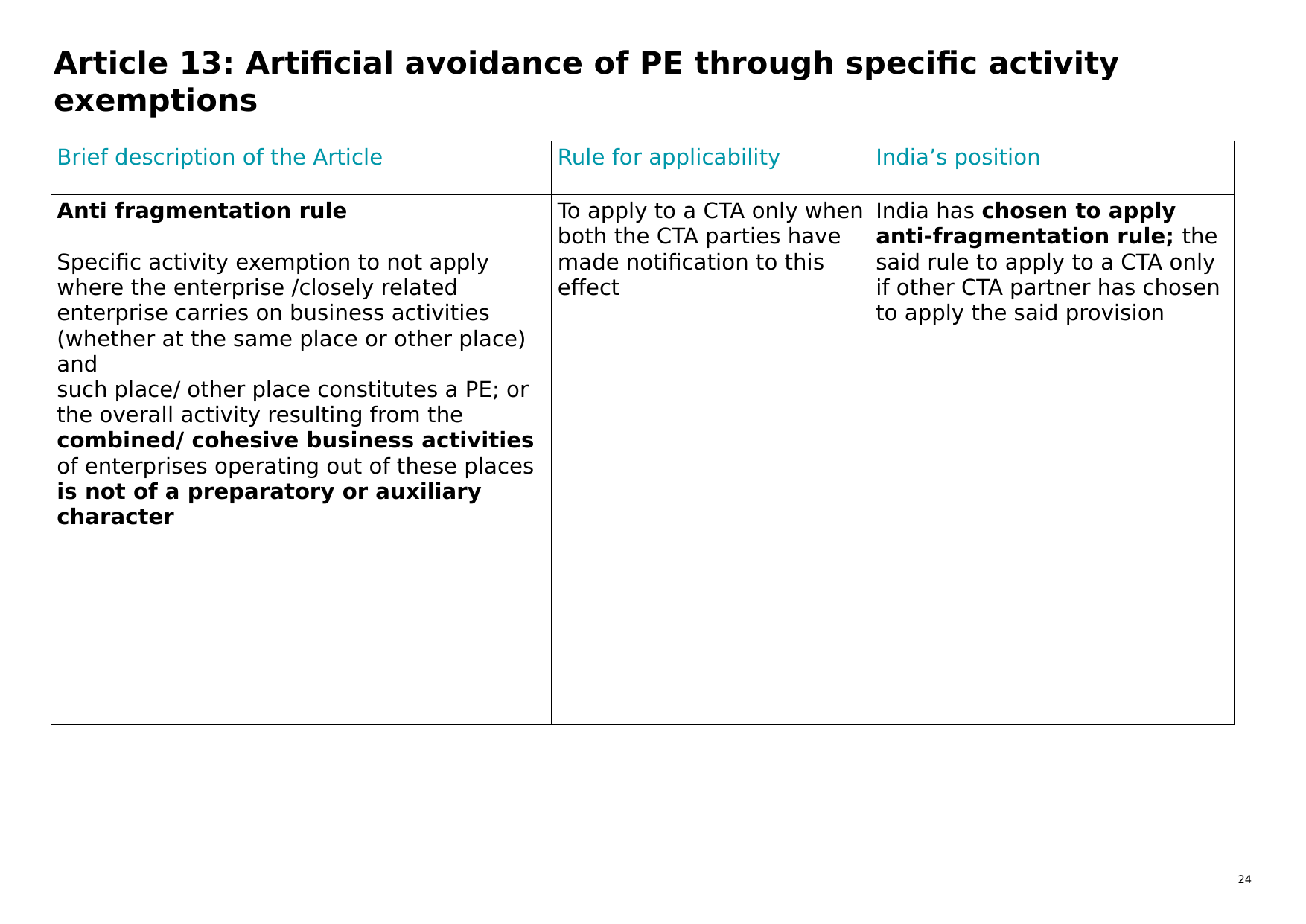

# Article 13: Artificial avoidance of PE through specific activity exemptions
| Brief description of the Article | Rule for applicability | India’s position |
| --- | --- | --- |
| Anti fragmentation rule Specific activity exemption to not apply where the enterprise /closely related enterprise carries on business activities (whether at the same place or other place) and such place/ other place constitutes a PE; or the overall activity resulting from the combined/ cohesive business activities of enterprises operating out of these places is not of a preparatory or auxiliary character | To apply to a CTA only when both the CTA parties have made notification to this effect | India has chosen to apply anti-fragmentation rule; the said rule to apply to a CTA only if other CTA partner has chosen to apply the said provision |